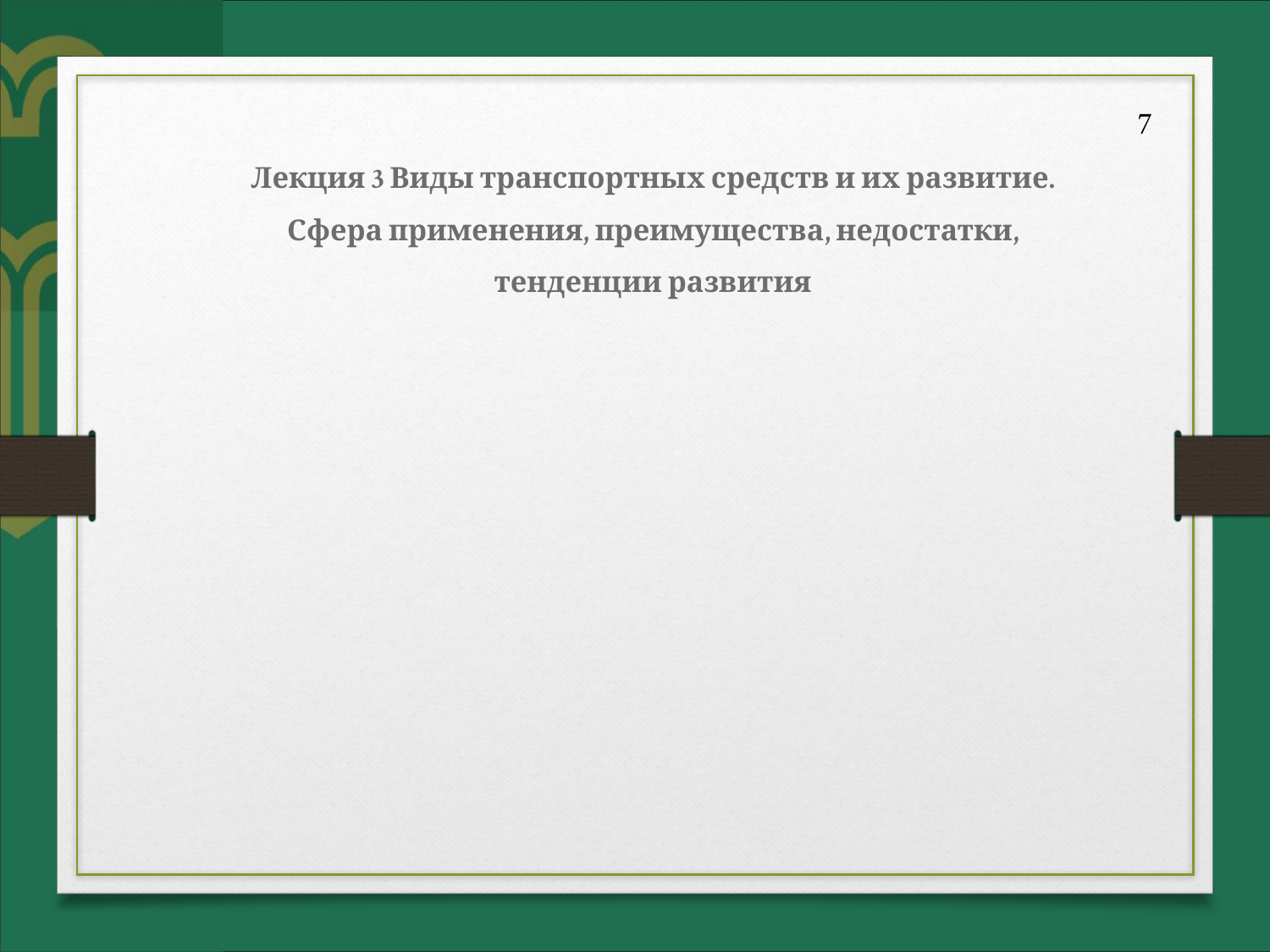

7
# Лекция 3 Виды транспортных средств и их развитие. Сфера применения, преимущества, недостатки, тенденции развития